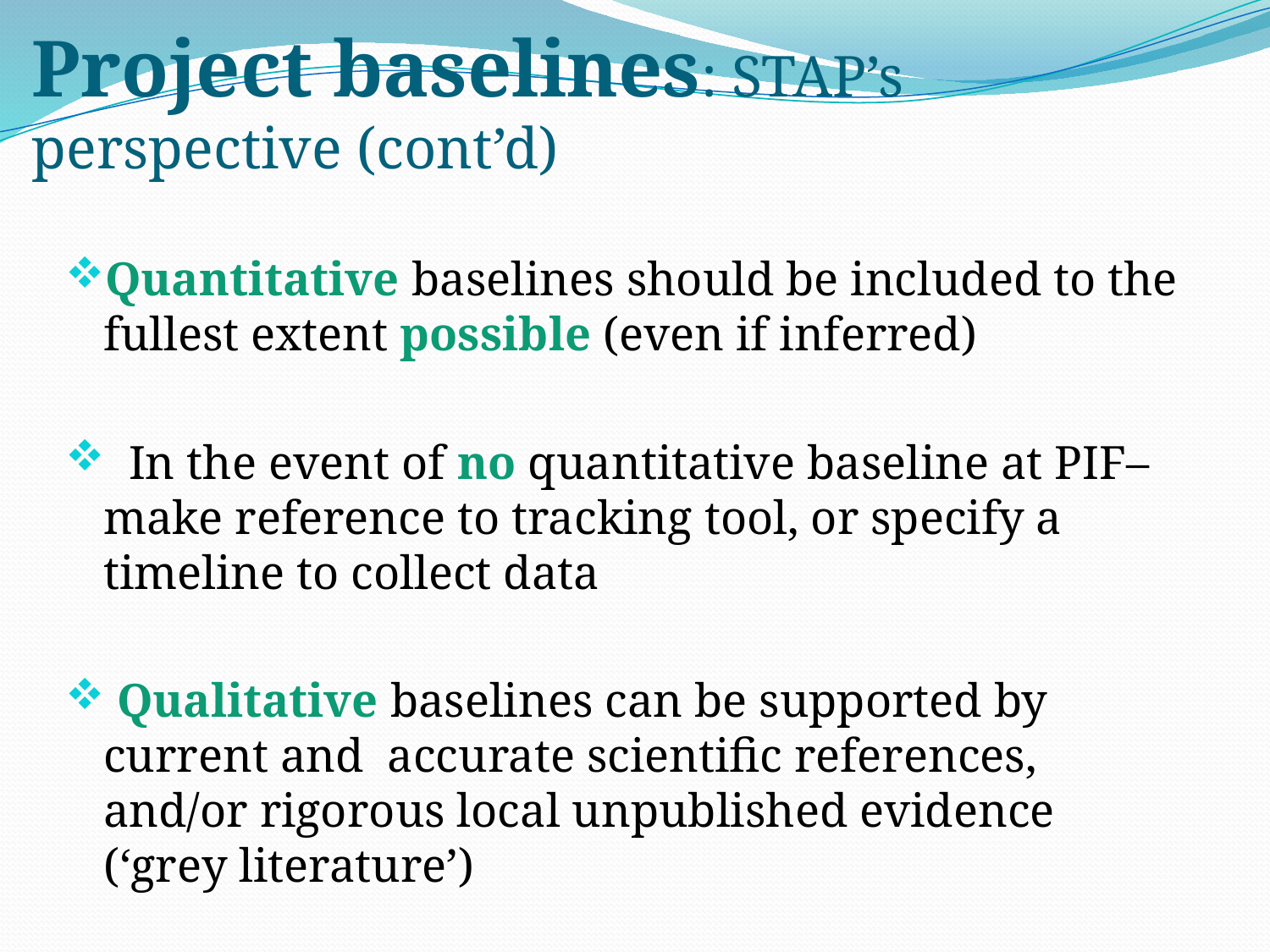

# Project baselines: STAP’s perspective (cont’d)

Quantitative baselines should be included to the fullest extent possible (even if inferred)

  In the event of no quantitative baseline at PIF– make reference to tracking tool, or specify a timeline to collect data

 Qualitative baselines can be supported by current and  accurate scientific references, and/or rigorous local unpublished evidence (‘grey literature’)